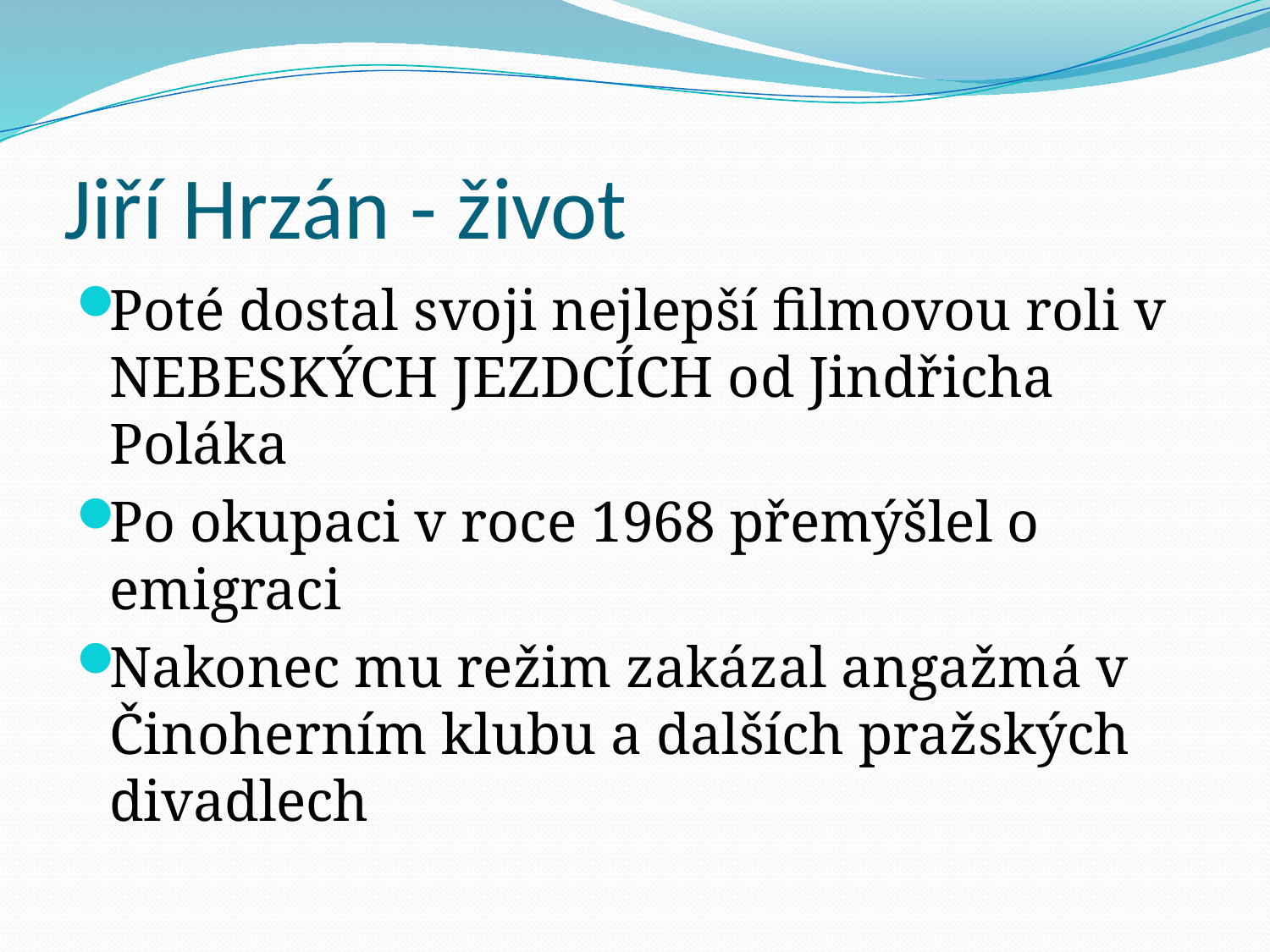

# Jiří Hrzán - život
Poté dostal svoji nejlepší filmovou roli v NEBESKÝCH JEZDCÍCH od Jindřicha Poláka
Po okupaci v roce 1968 přemýšlel o emigraci
Nakonec mu režim zakázal angažmá v Činoherním klubu a dalších pražských divadlech